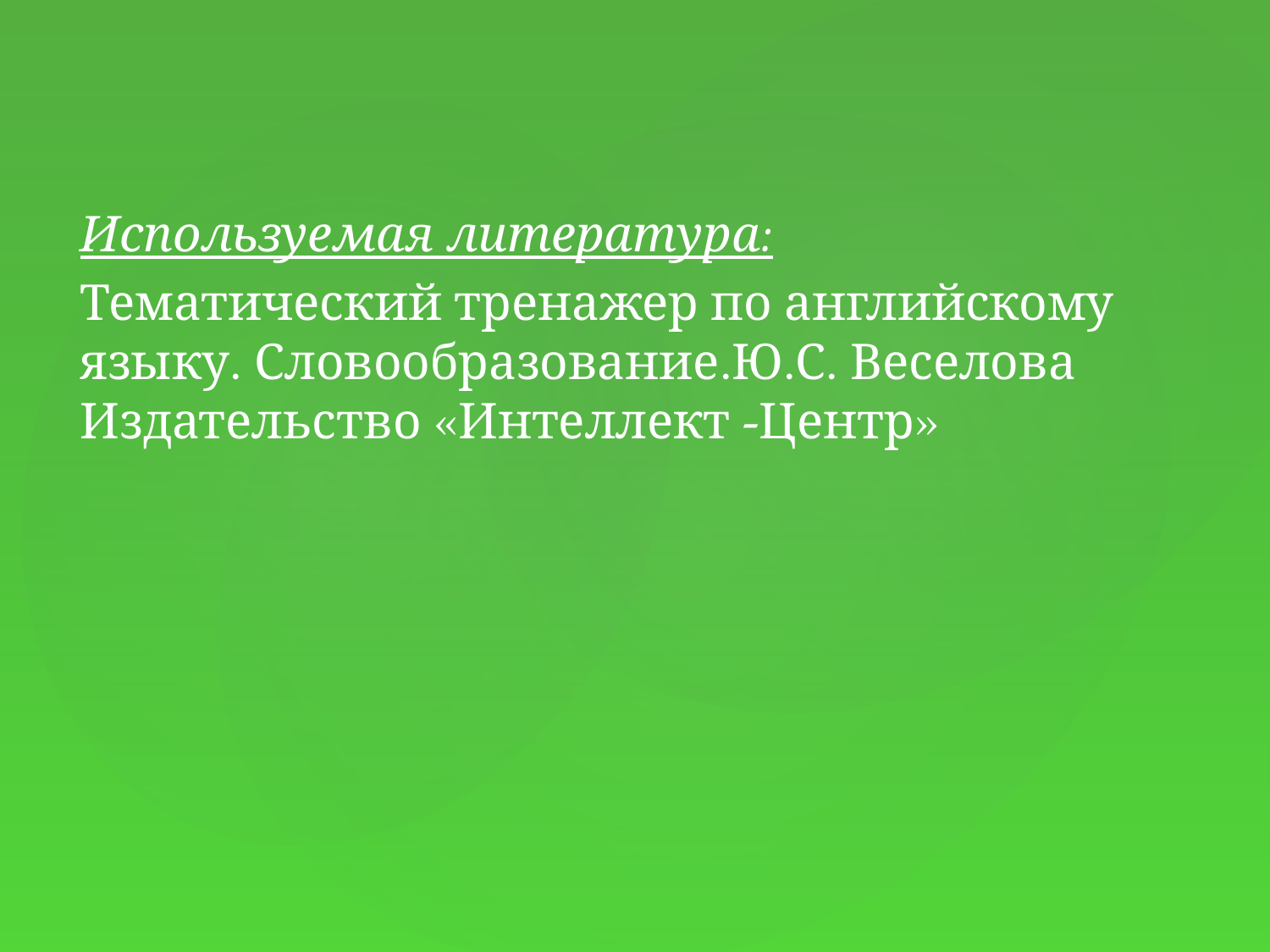

Используемая литература:
Тематический тренажер по английскому языку. Словообразование.Ю.С. Веселова  Издательство «Интеллект -Центр»